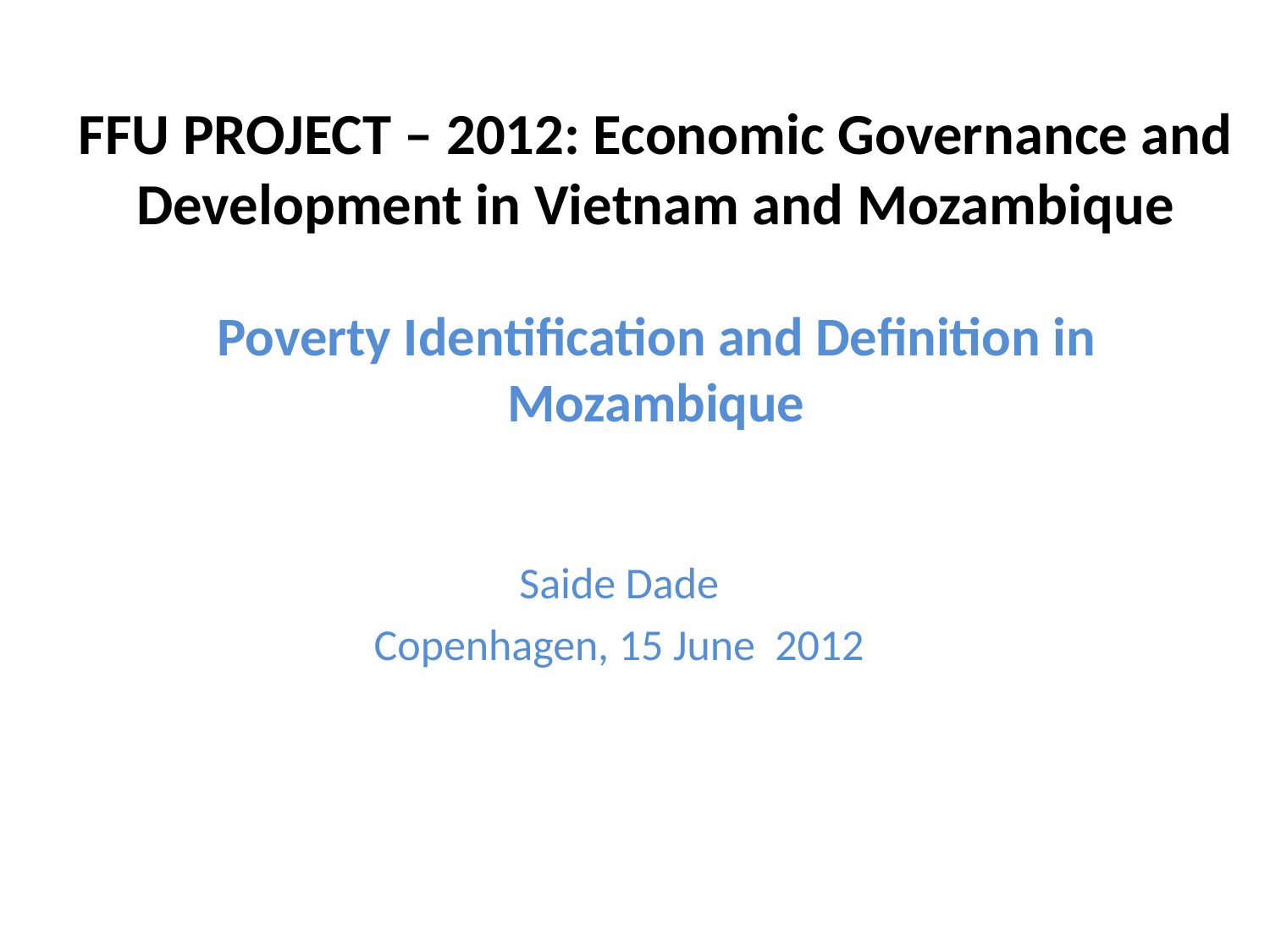

# FFU PROJECT – 2012: Economic Governance and Development in Vietnam and Mozambique Poverty Identification and Definition in Mozambique

Saide Dade
Copenhagen, 15 June  2012